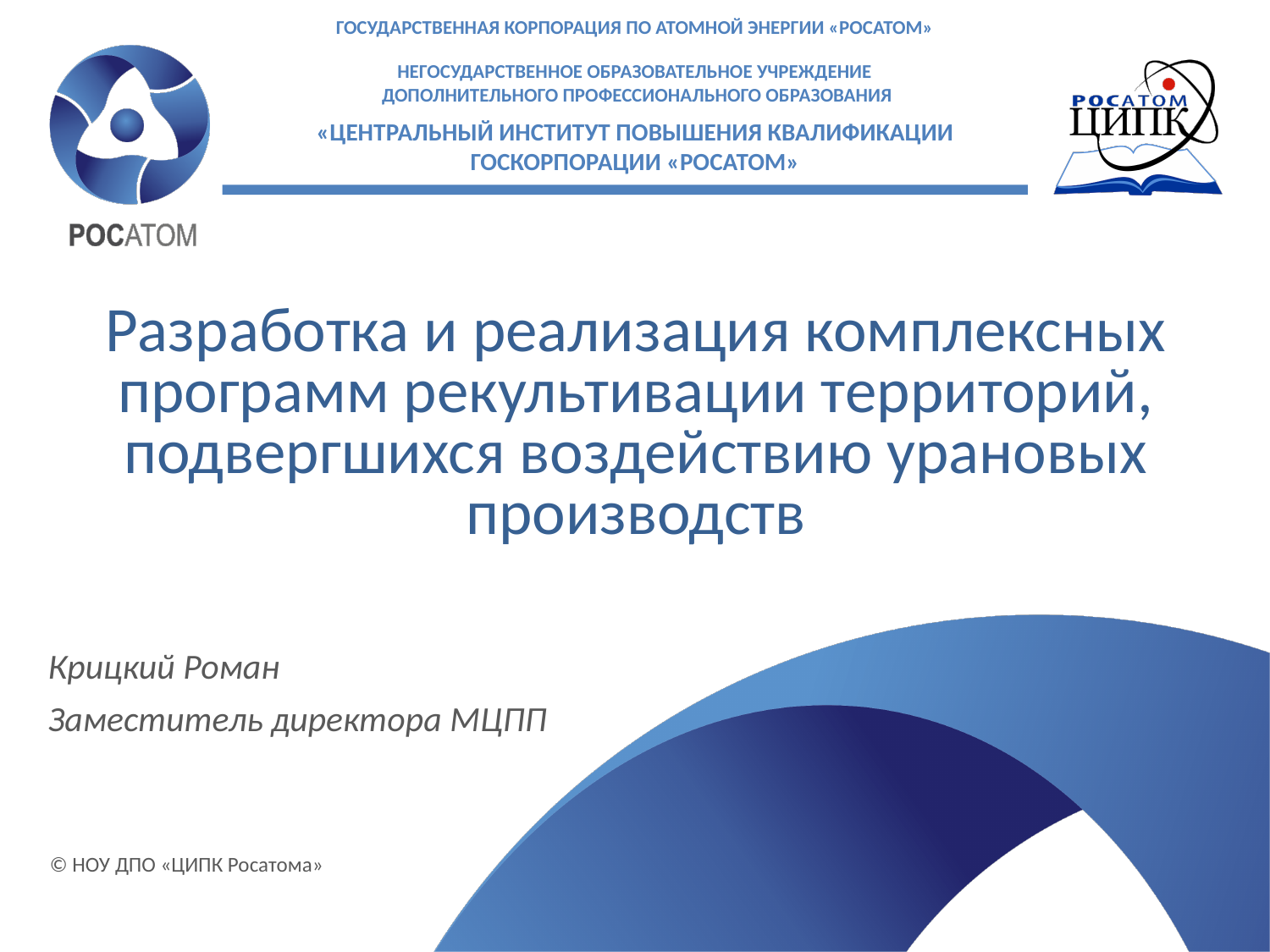

# Разработка и реализация комплексных программ рекультивации территорий, подвергшихся воздействию урановых производств
Крицкий Роман
Заместитель директора МЦПП